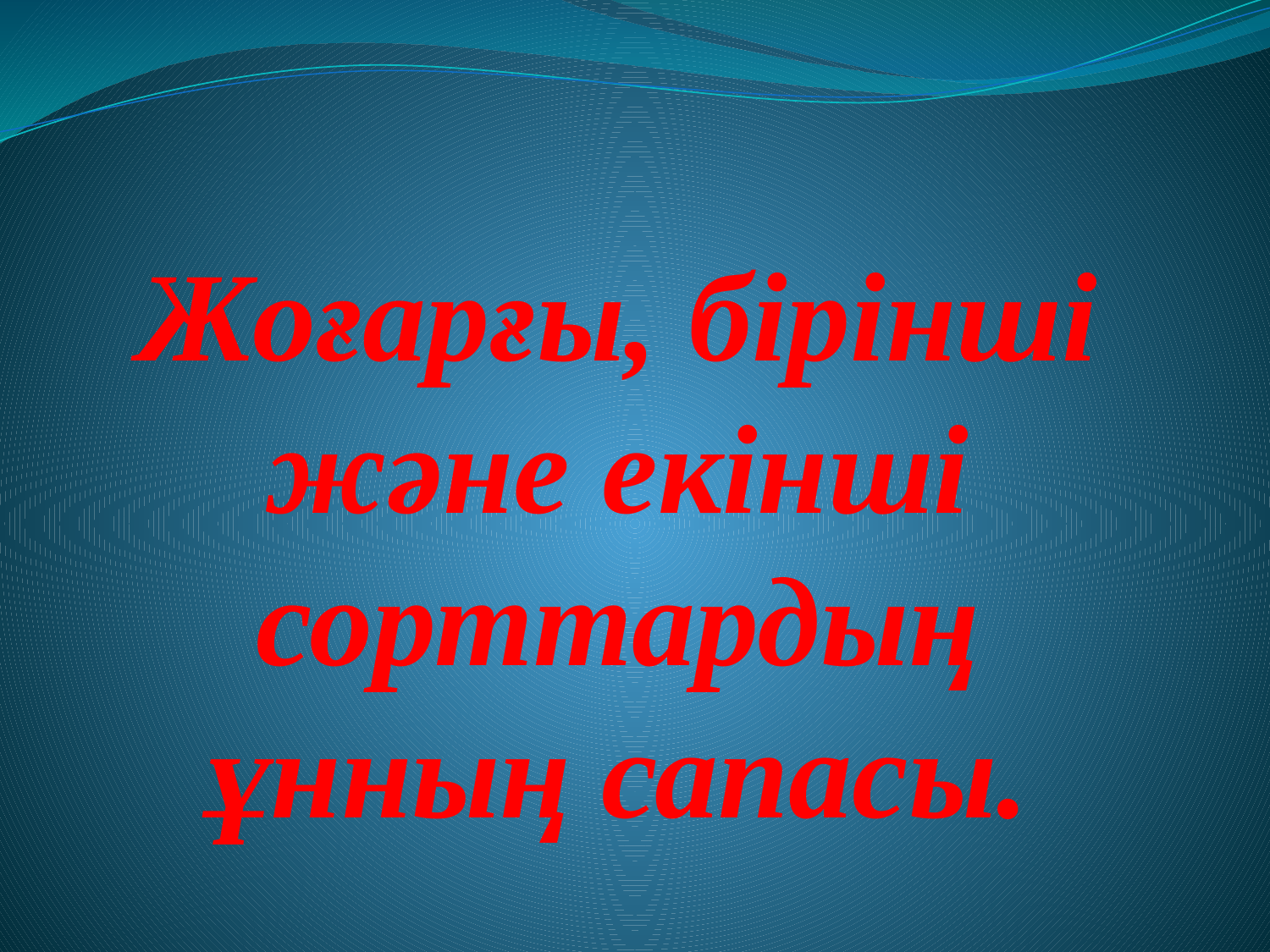

# Жоғарғы, бiрiншi және екiншi сорттардың ұнның сапасы.